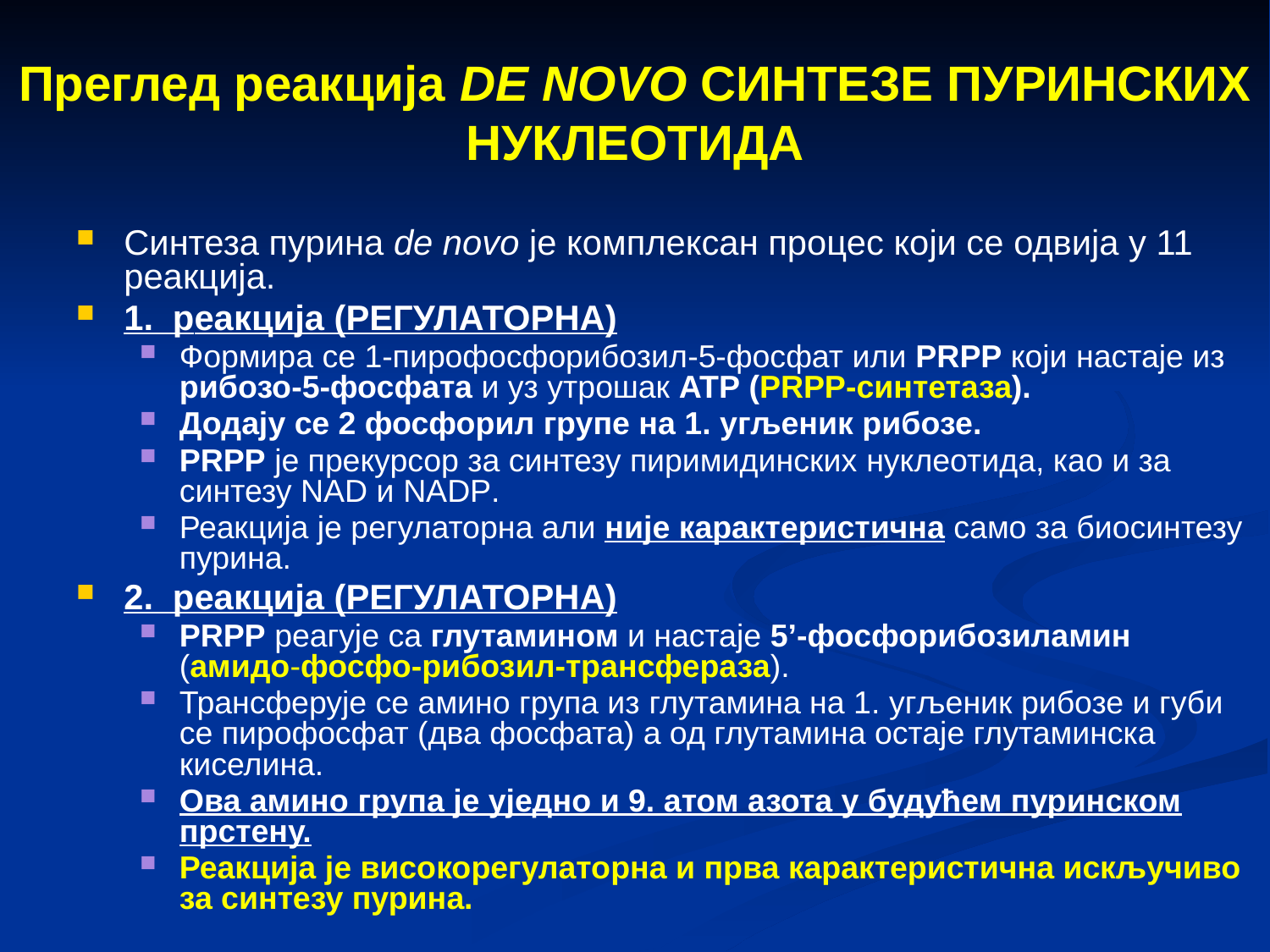

Преглед реакција DE NOVO СИНТЕЗЕ ПУРИНСКИХ НУКЛЕОТИДА
Синтеза пурина de novo је комплексан процес који се одвија у 11 реакција.
1.  реакција (РЕГУЛАТОРНА)
Формира се 1-пирофосфорибозил-5-фосфат или PRPP који настаје из рибозо-5-фосфата и уз утрошак ATP (PRPP-синтетаза).
Додају се 2 фосфорил групе на 1. угљеник рибозе.
PRPP је прекурсор за синтезу пиримидинских нуклеотида, као и за синтезу NAD и NADP.
Реакција је регулаторна али није карактеристична само за биосинтезу пурина.
2.  реакција (РЕГУЛАТОРНА)
PRPP реагује са глутамином и настаје 5’-фосфорибозиламин (амидо-фосфо-рибозил-трансфераза).
Трансферује се амино група из глутамина на 1. угљеник рибозе и губи се пирофосфат (два фосфата) а од глутамина остаје глутаминска киселина.
Ова амино група је уједно и 9. атом азота у будућем пуринском прстену.
Реакција је високорегулаторна и прва карактеристична искључиво за синтезу пурина.